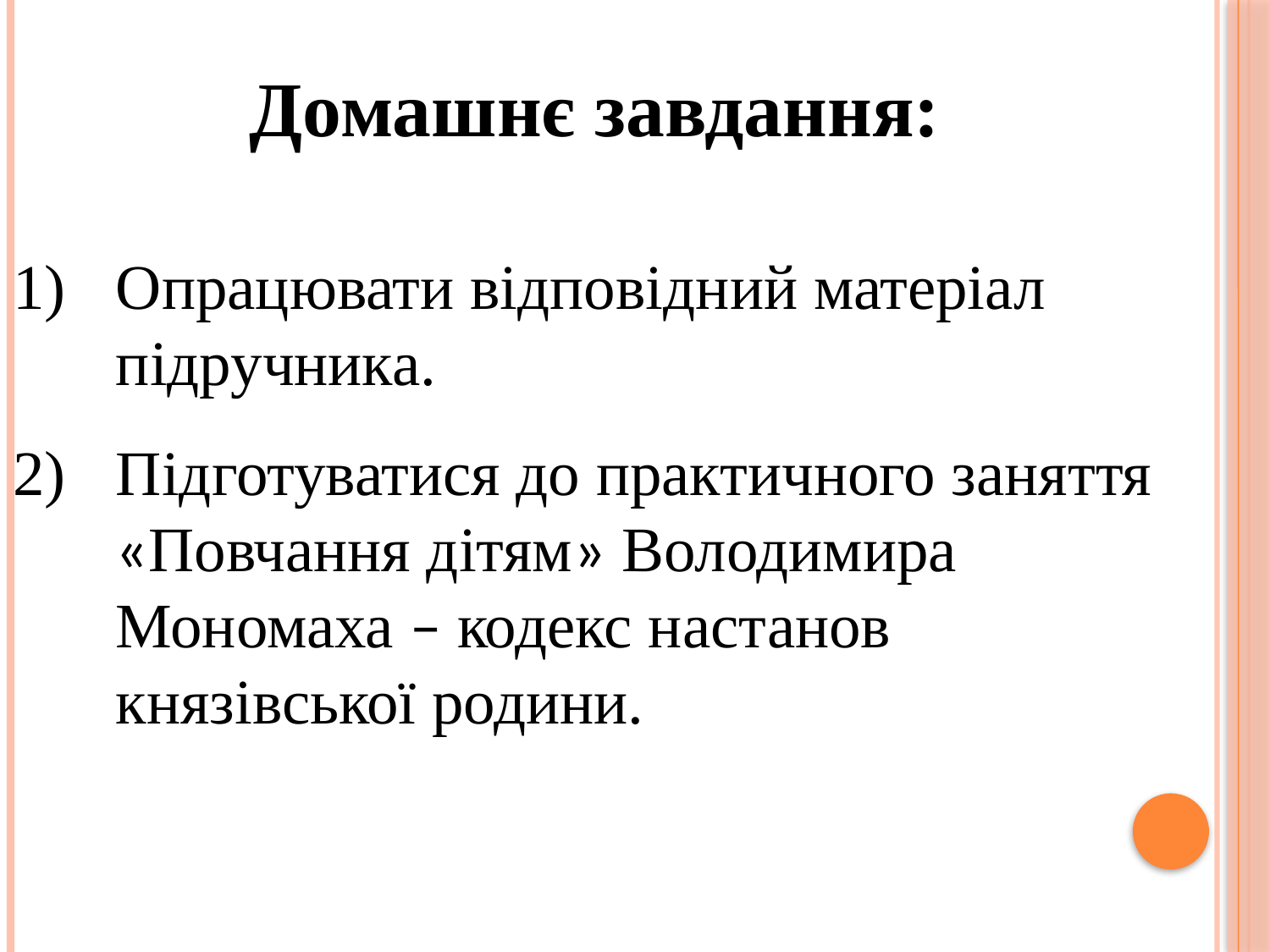

Домашнє завдання:

Опрацювати відповідний матеріал підручника.

Підготуватися до практичного заняття «Повчання дітям» Володимира Мономаха – кодекс настанов князівської родини.